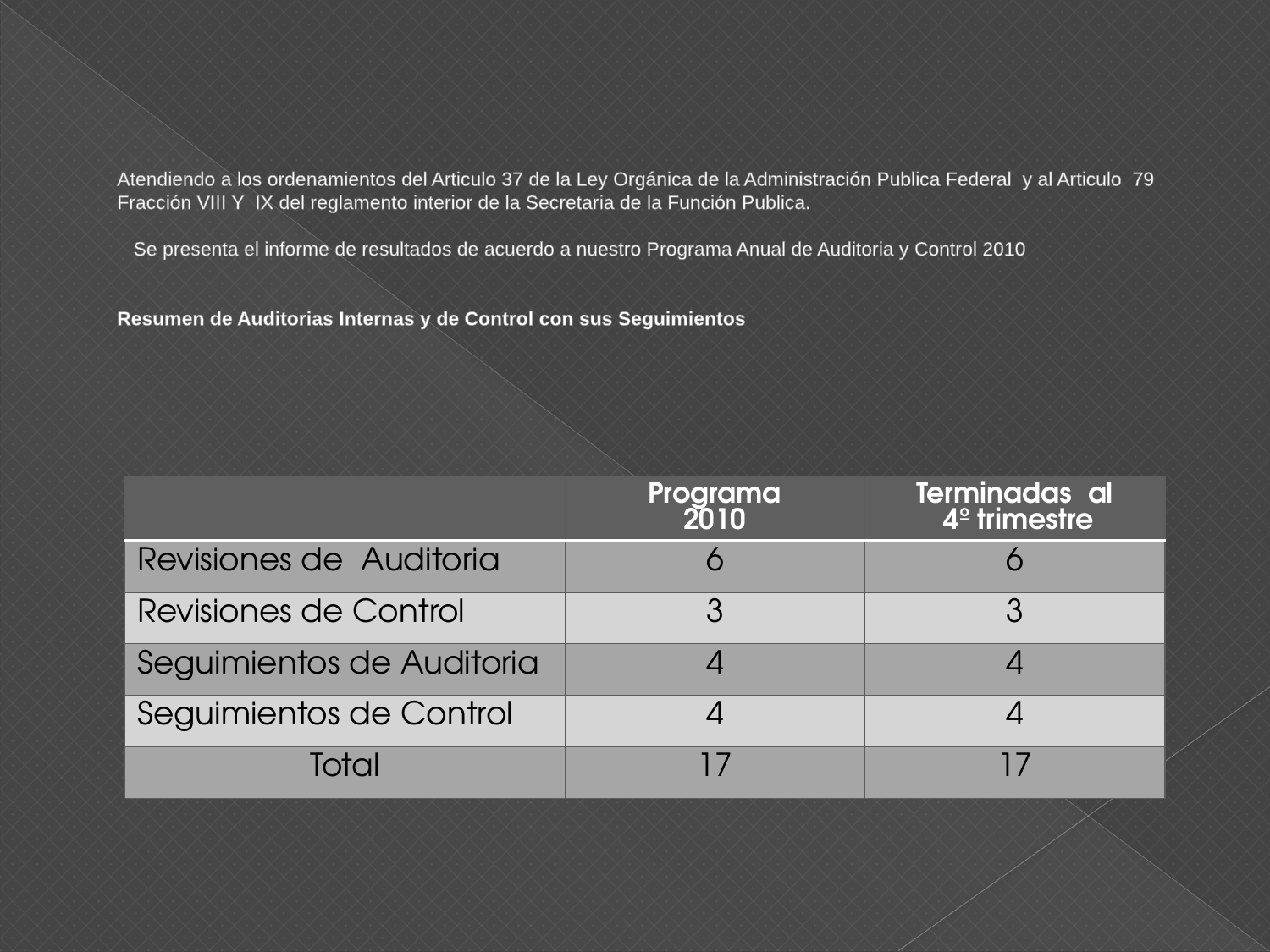

# Atendiendo a los ordenamientos del Articulo 37 de la Ley Orgánica de la Administración Publica Federal  y al Articulo  79 Fracción VIII Y  IX del reglamento interior de la Secretaria de la Función Publica. Se presenta el informe de resultados de acuerdo a nuestro Programa Anual de Auditoria y Control 2010 Resumen de Auditorias Internas y de Control con sus Seguimientos
|  | Programa 2010 | Terminadas al 4º trimestre |
| --- | --- | --- |
| Revisiones de Auditoria | 6 | 6 |
| Revisiones de Control | 3 | 3 |
| Seguimientos de Auditoria | 4 | 4 |
| Seguimientos de Control | 4 | 4 |
| Total | 17 | 17 |